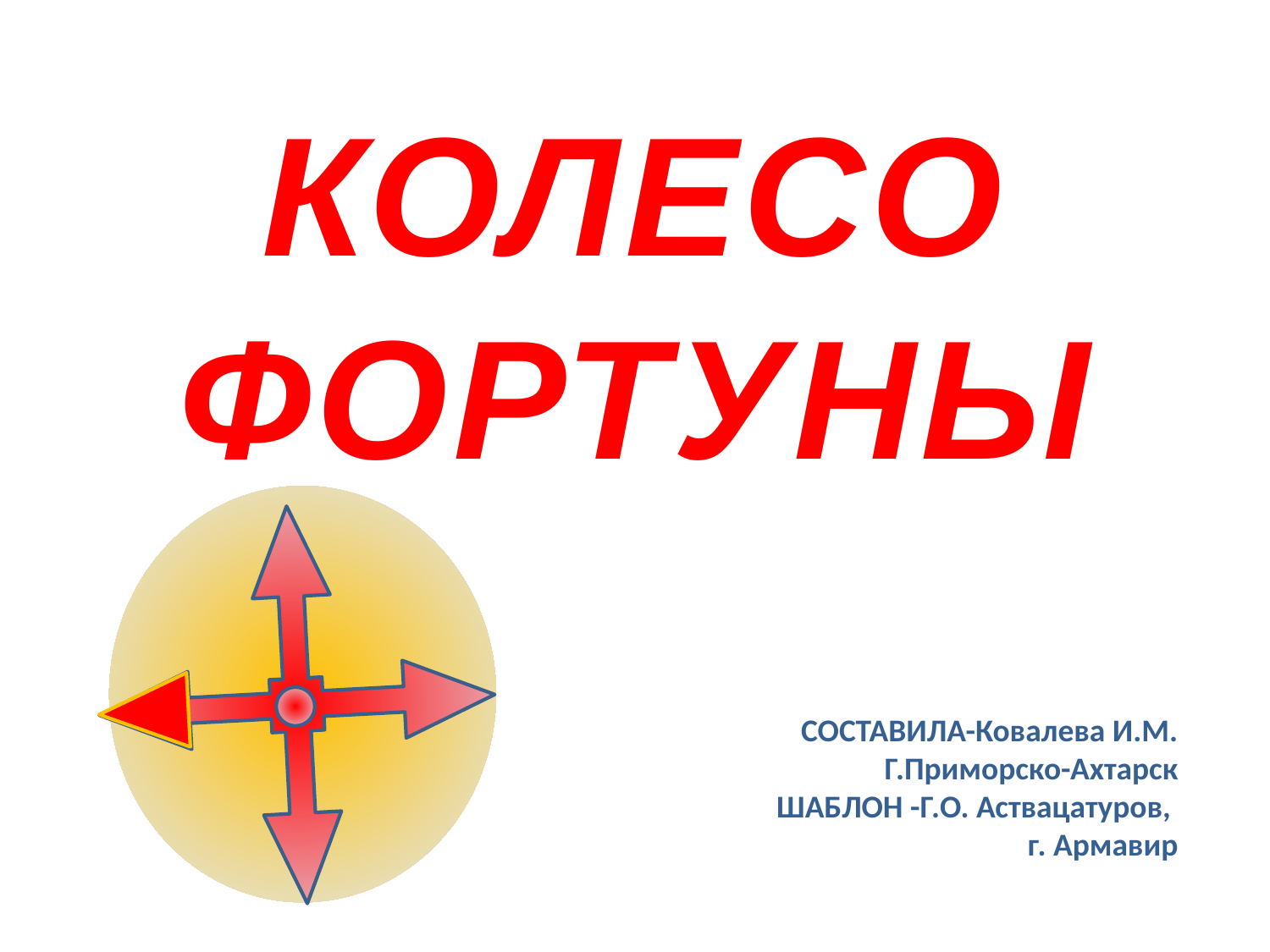

# КОЛЕСО ФОРТУНЫ

СОСТАВИЛА-Ковалева И.М.
Г.Приморско-Ахтарск
ШАБЛОН -Г.О. Аствацатуров,
г. Армавир